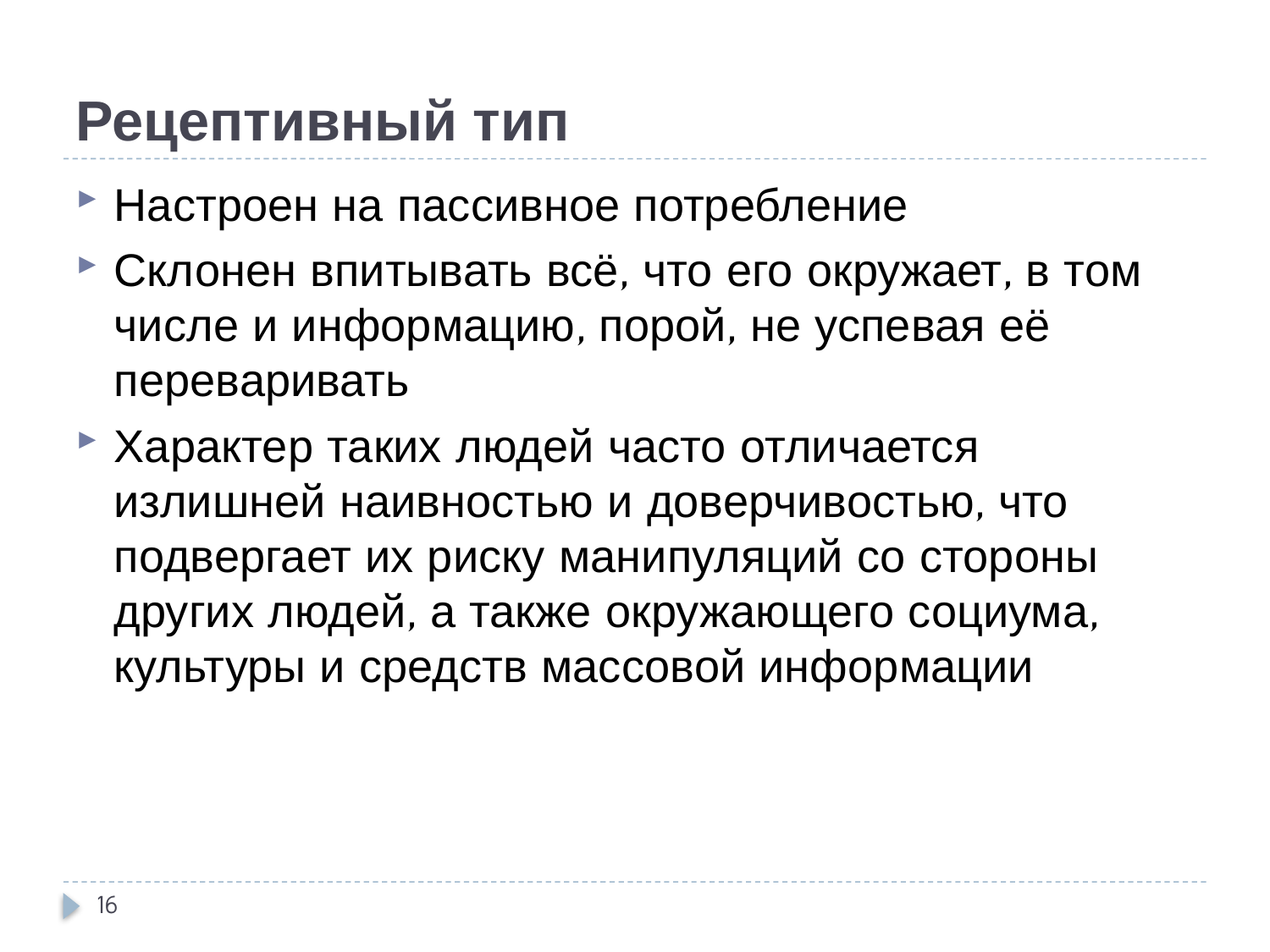

# Рецептивный тип
Настроен на пассивное потребление
Склонен впитывать всё, что его окружает, в том числе и информацию, порой, не успевая её переваривать
Характер таких людей часто отличается излишней наивностью и доверчивостью, что подвергает их риску манипуляций со стороны других людей, а также окружающего социума, культуры и средств массовой информации
16